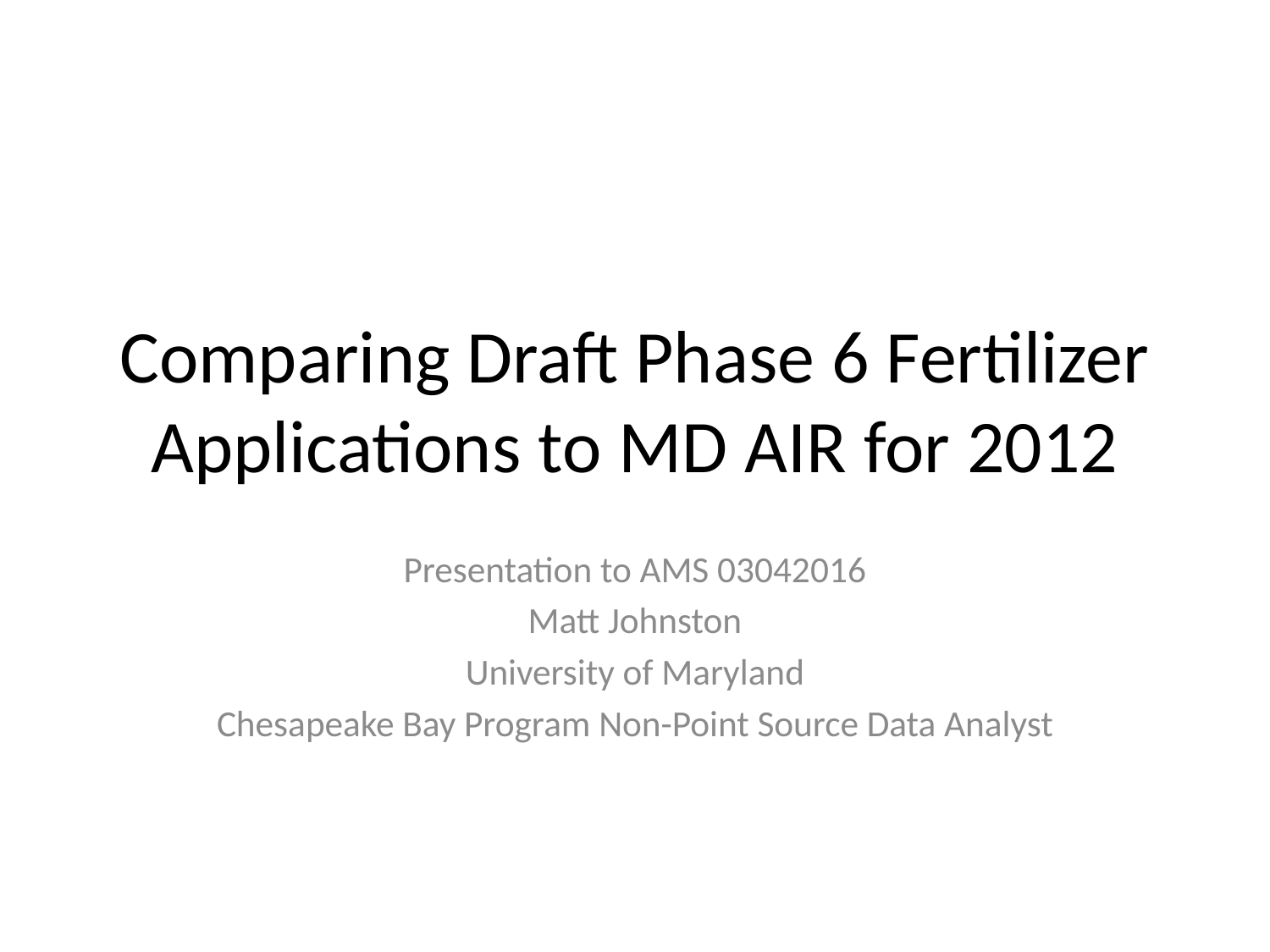

# Comparing Draft Phase 6 Fertilizer Applications to MD AIR for 2012
Presentation to AMS 03042016
Matt Johnston
University of Maryland
Chesapeake Bay Program Non-Point Source Data Analyst